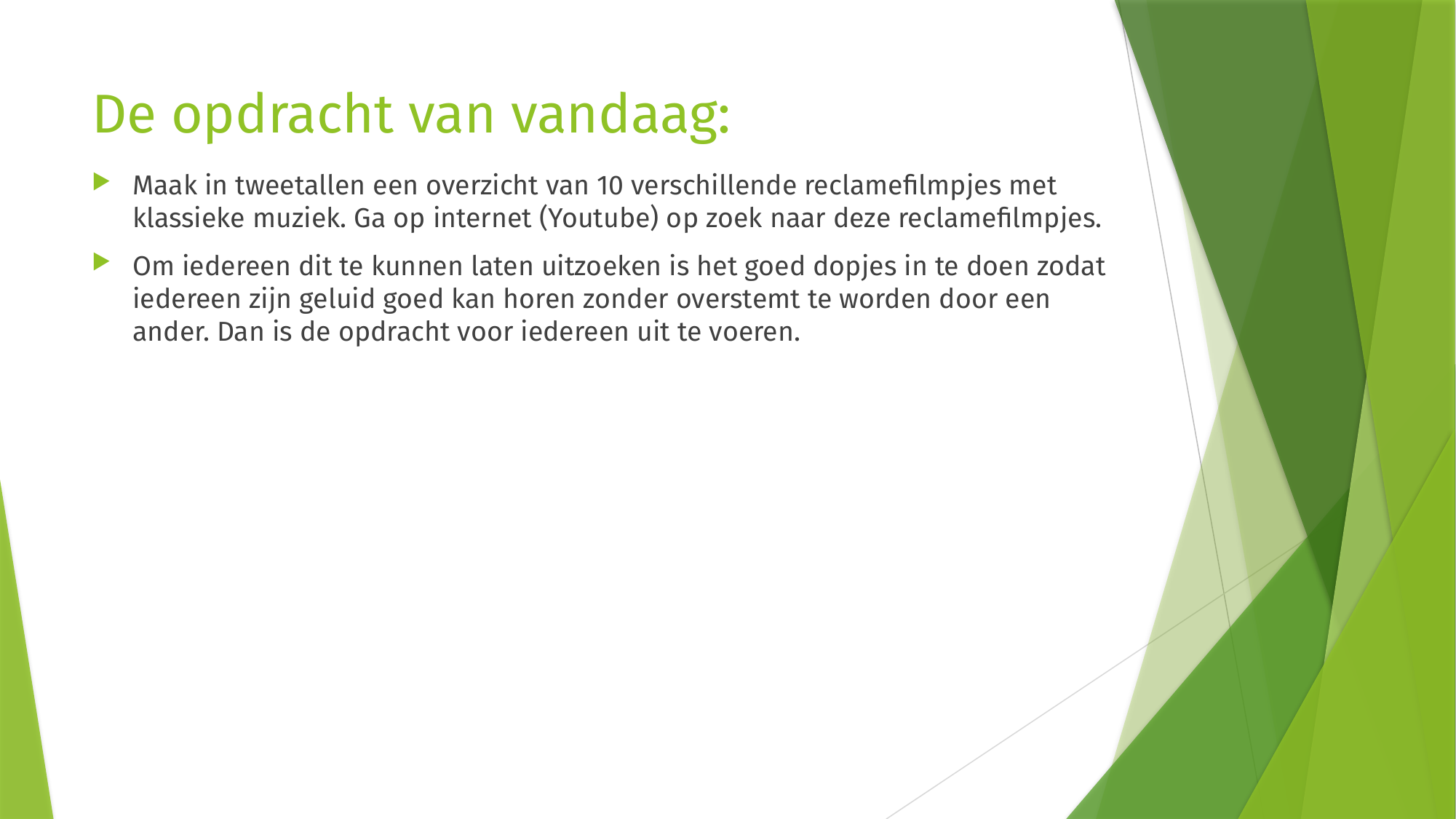

# De opdracht van vandaag:
Maak in tweetallen een overzicht van 10 verschillende reclamefilmpjes met klassieke muziek. Ga op internet (Youtube) op zoek naar deze reclamefilmpjes.
Om iedereen dit te kunnen laten uitzoeken is het goed dopjes in te doen zodat iedereen zijn geluid goed kan horen zonder overstemt te worden door een ander. Dan is de opdracht voor iedereen uit te voeren.